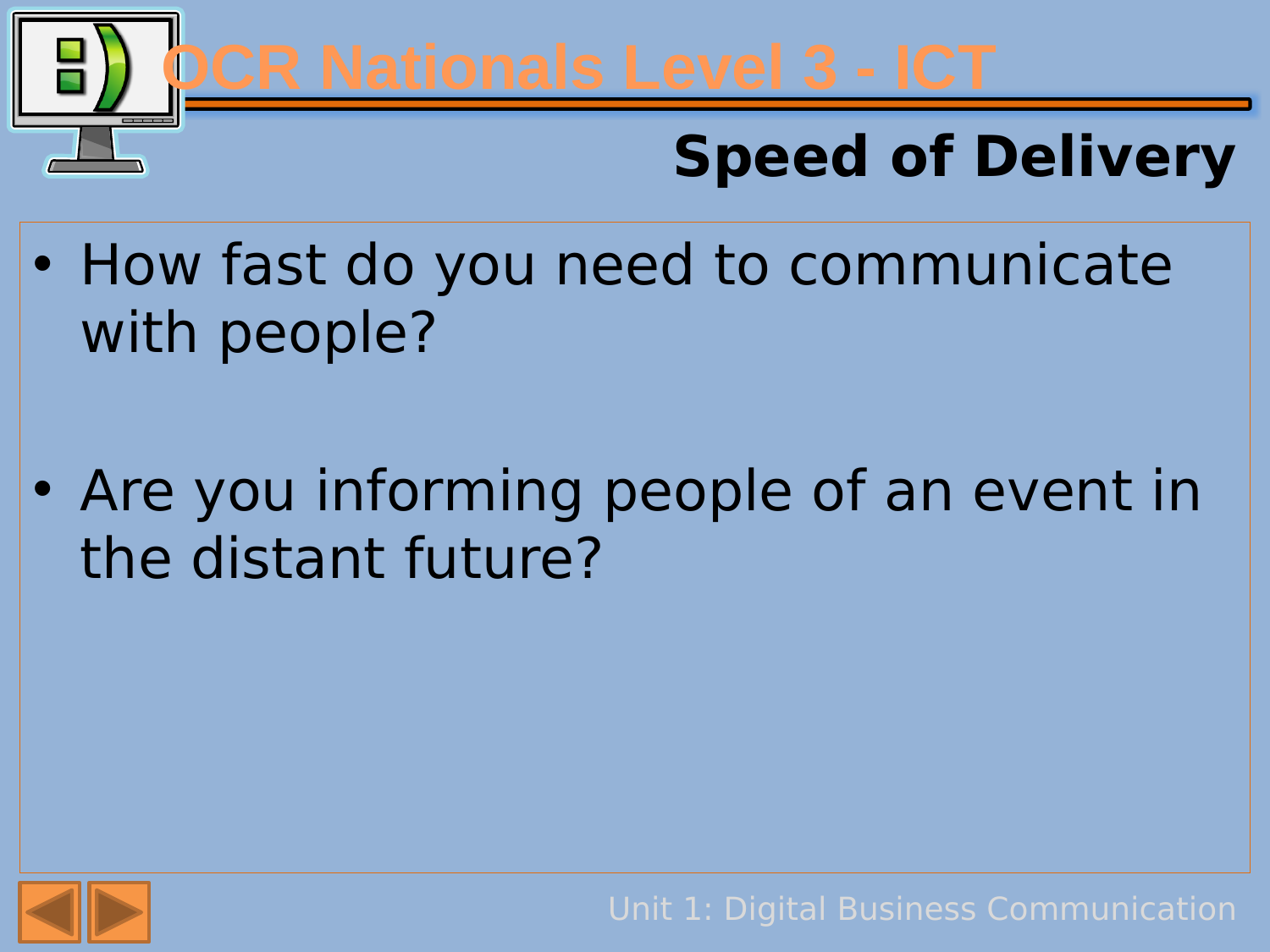

# Speed of Delivery
How fast do you need to communicate with people?

Are you informing people of an event in the distant future?